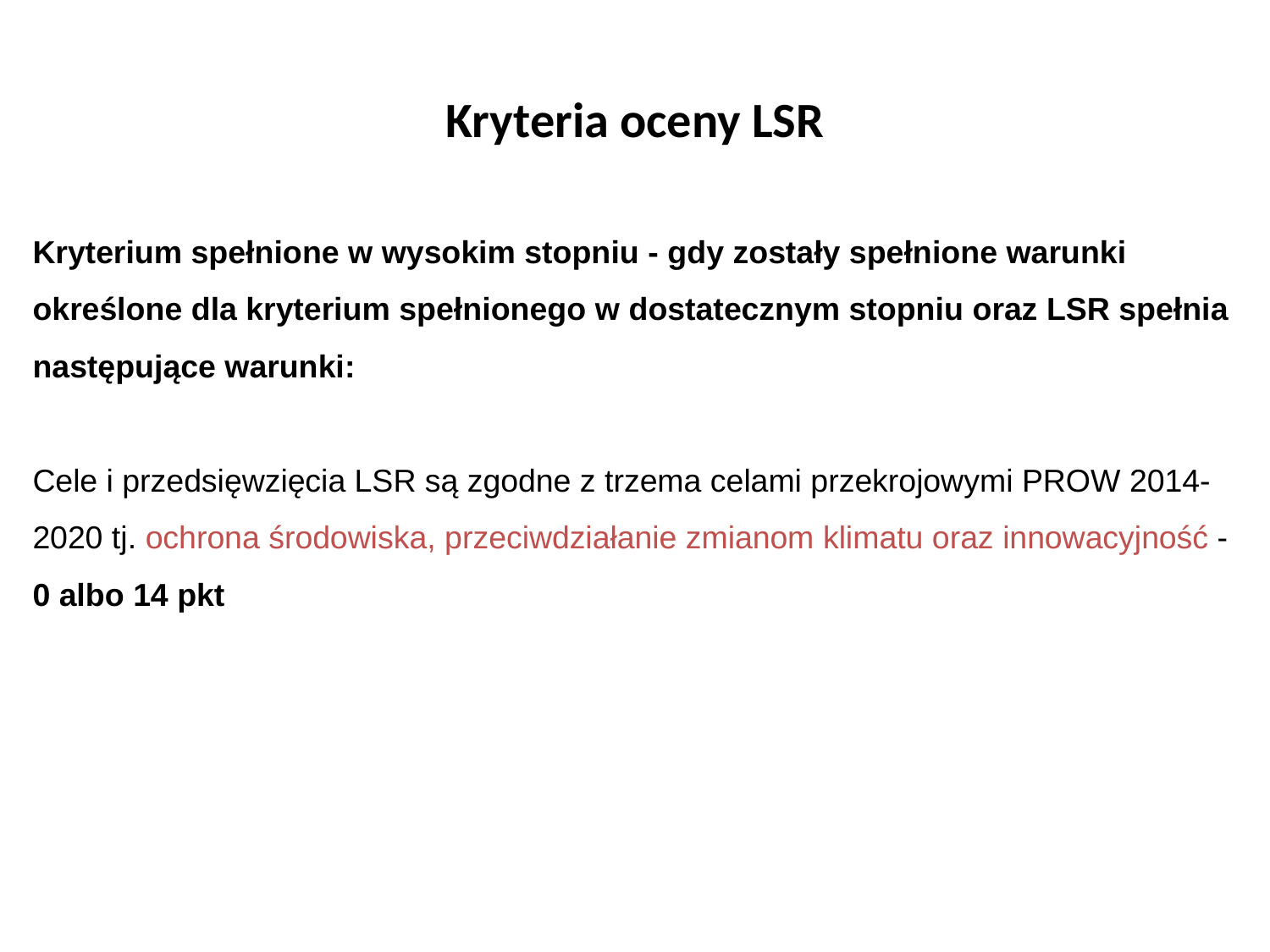

# Kryteria oceny LSR
Kryterium spełnione w wysokim stopniu - gdy zostały spełnione warunki określone dla kryterium spełnionego w dostatecznym stopniu oraz LSR spełnia następujące warunki:

Cele i przedsięwzięcia LSR są zgodne z trzema celami przekrojowymi PROW 2014-2020 tj. ochrona środowiska, przeciwdziałanie zmianom klimatu oraz innowacyjność - 0 albo 14 pkt